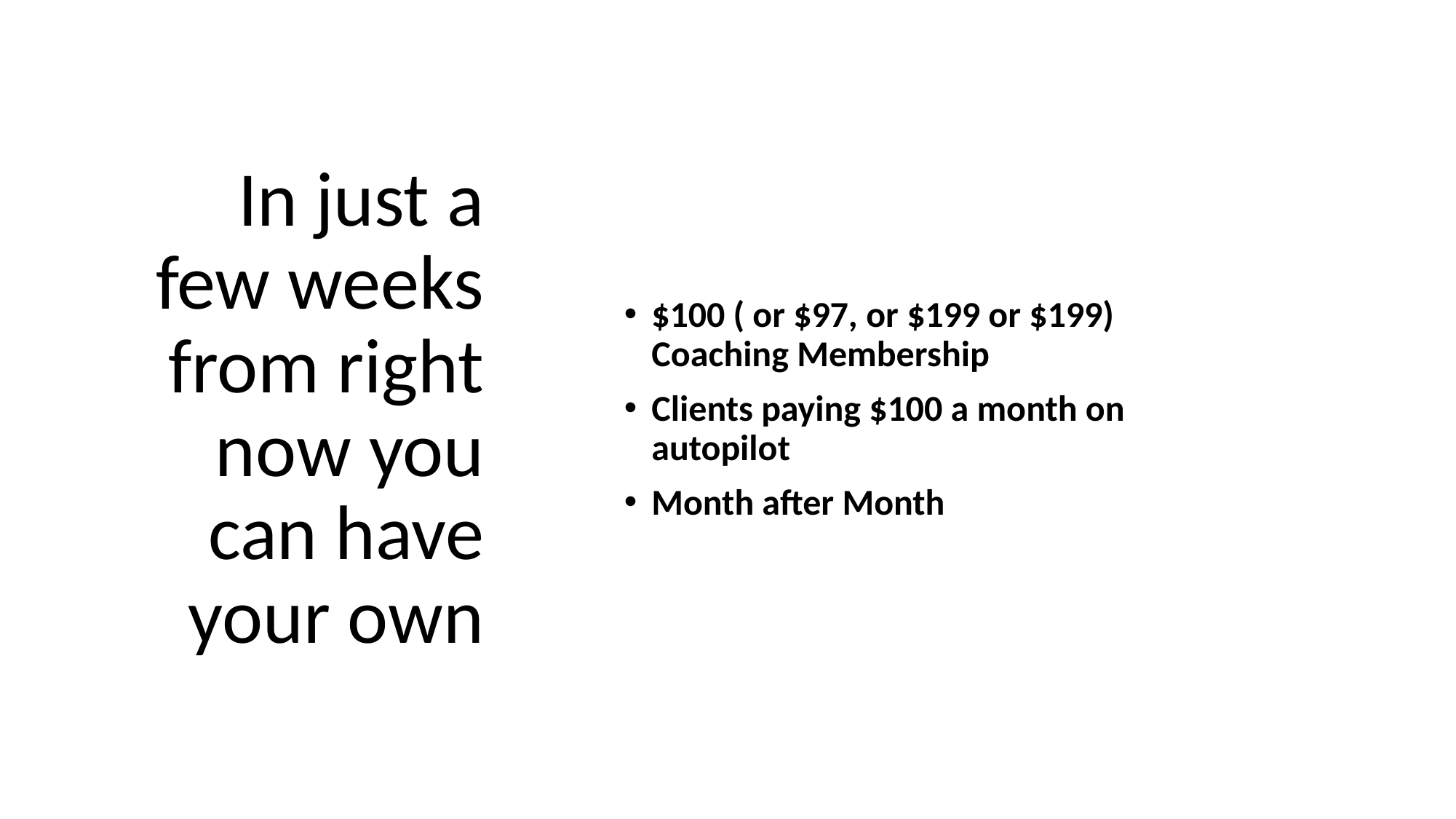

# In just a few weeks from right now you can have your own
$100 ( or $97, or $199 or $199) Coaching Membership
Clients paying $100 a month on autopilot
Month after Month